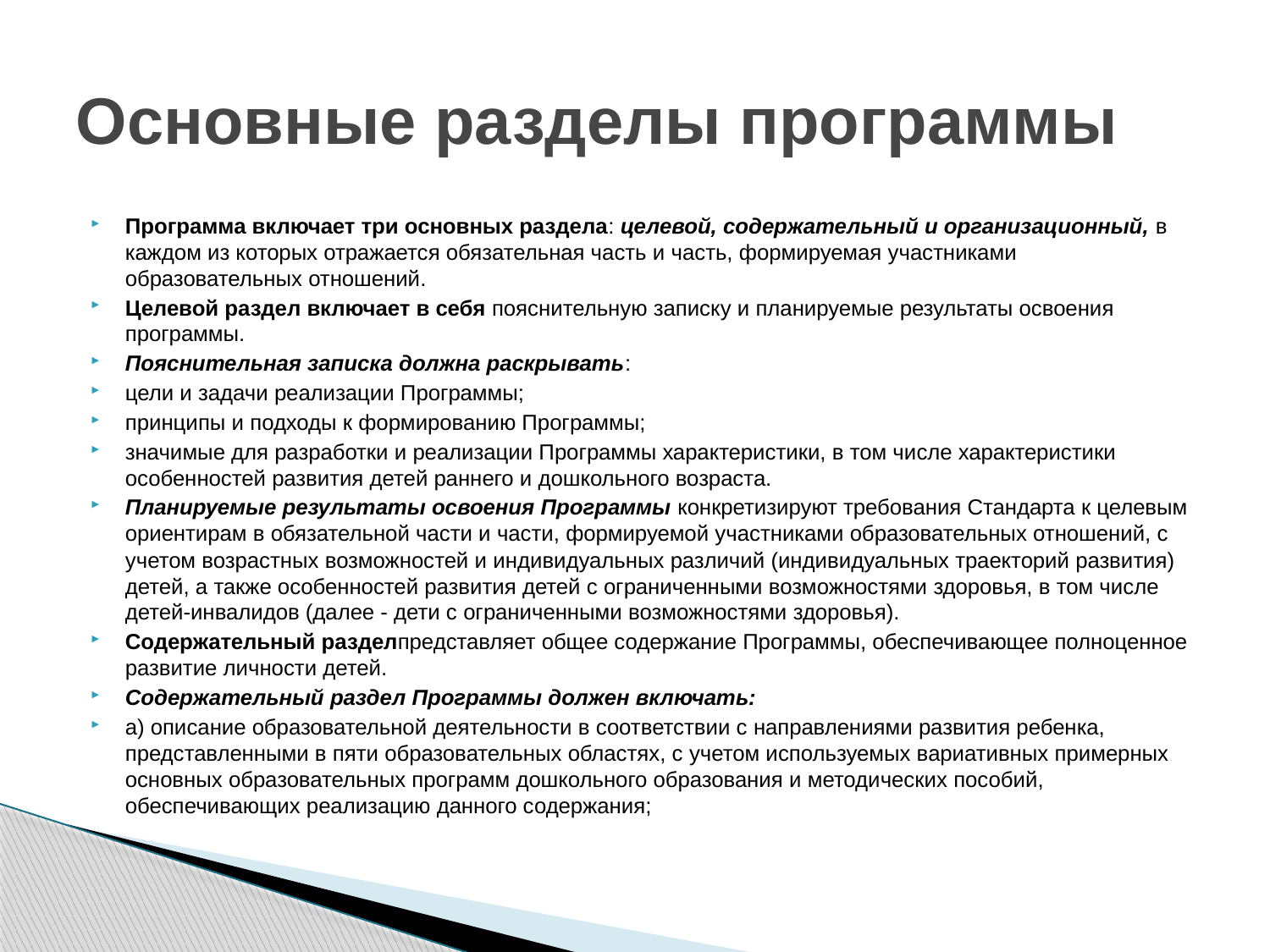

# Основные разделы программы
Программа включает три основных раздела: целевой, содержательный и организационный, в каждом из которых отражается обязательная часть и часть, формируемая участниками образовательных отношений.
Целевой раздел включает в себя пояснительную записку и планируемые результаты освоения программы.
Пояснительная записка должна раскрывать:
цели и задачи реализации Программы;
принципы и подходы к формированию Программы;
значимые для разработки и реализации Программы характеристики, в том числе характеристики особенностей развития детей раннего и дошкольного возраста.
Планируемые результаты освоения Программы конкретизируют требования Стандарта к целевым ориентирам в обязательной части и части, формируемой участниками образовательных отношений, с учетом возрастных возможностей и индивидуальных различий (индивидуальных траекторий развития) детей, а также особенностей развития детей с ограниченными возможностями здоровья, в том числе детей-инвалидов (далее - дети с ограниченными возможностями здоровья).
Содержательный разделпредставляет общее содержание Программы, обеспечивающее полноценное развитие личности детей.
Содержательный раздел Программы должен включать:
а) описание образовательной деятельности в соответствии с направлениями развития ребенка, представленными в пяти образовательных областях, с учетом используемых вариативных примерных основных образовательных программ дошкольного образования и методических пособий, обеспечивающих реализацию данного содержания;